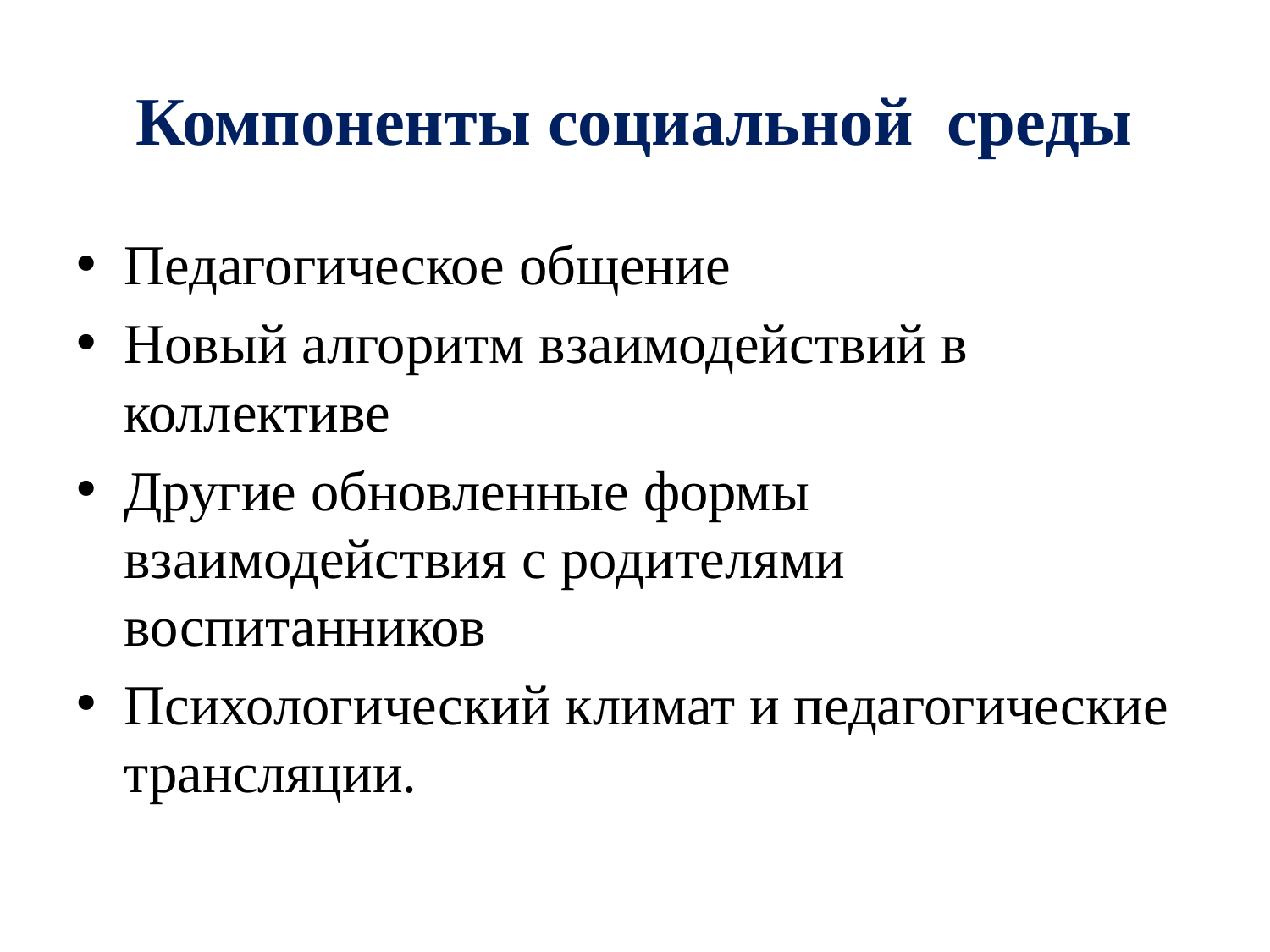

# Компоненты социальной  среды
Педагогическое общение
Новый алгоритм взаимодействий в коллективе
Другие обновленные формы взаимодействия с родителями воспитанников
Психологический климат и педагогические трансляции.